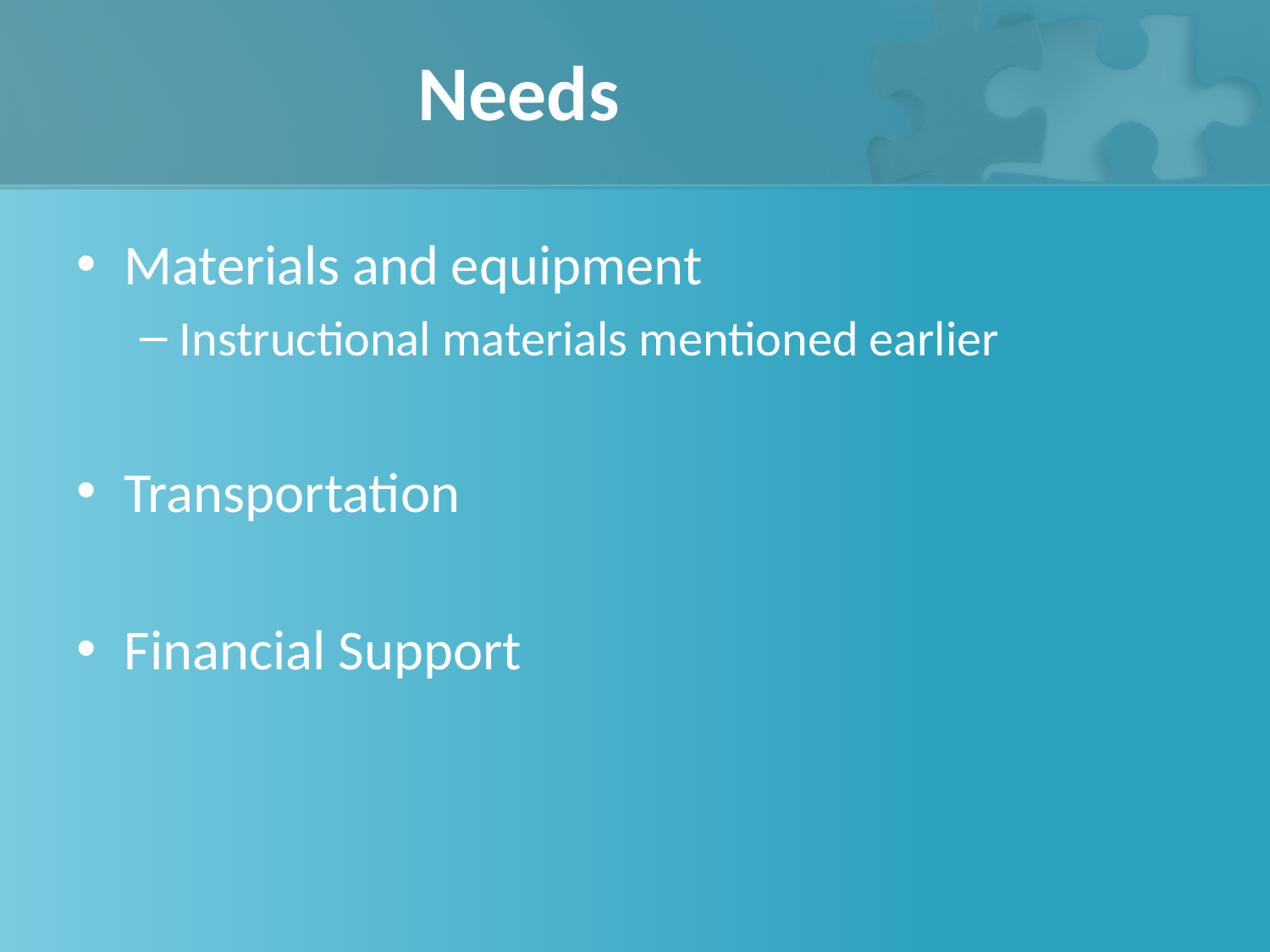

# Needs
Materials and equipment
Instructional materials mentioned earlier

Transportation

Financial Support